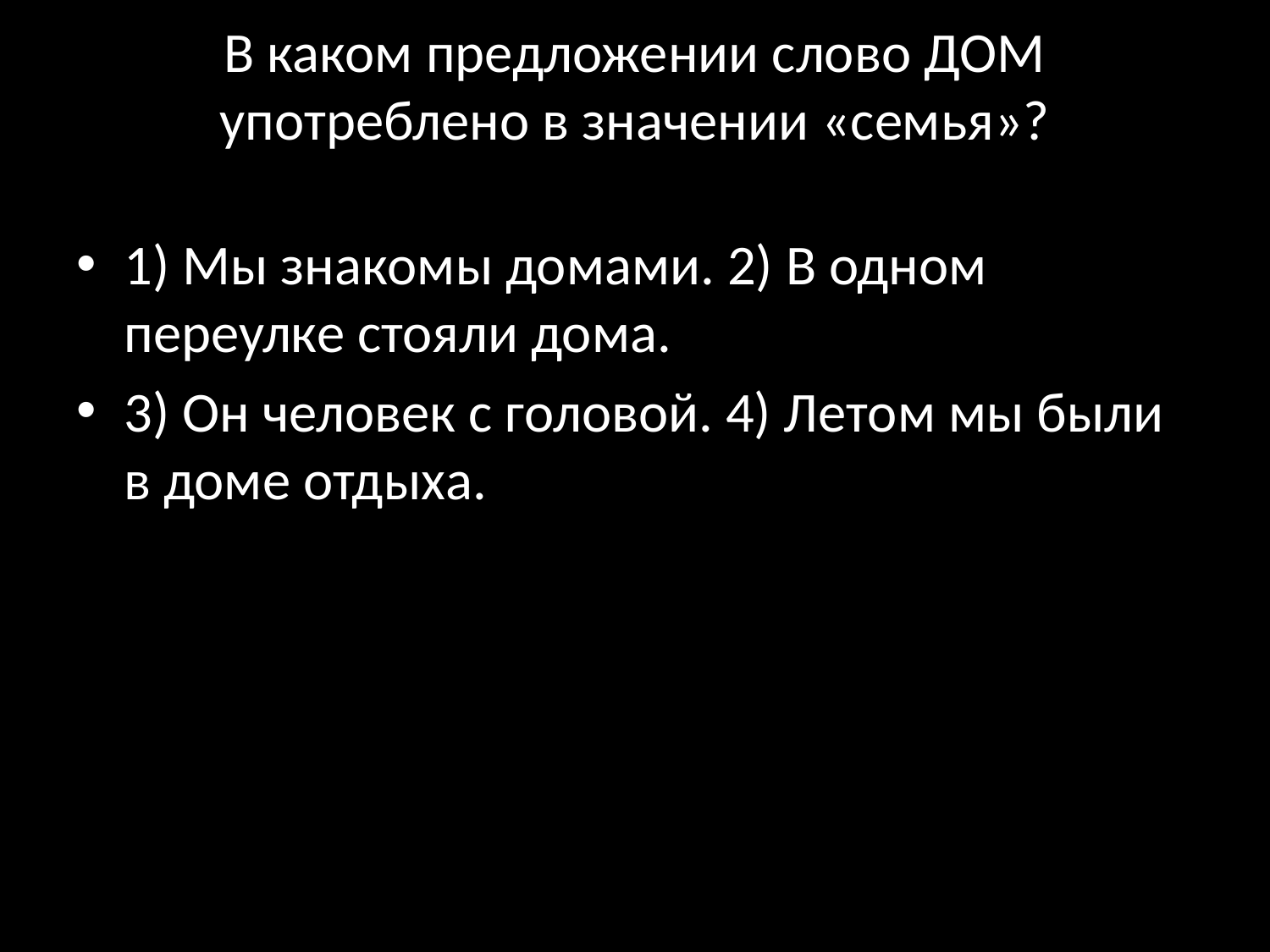

# В каком предложении слово ДОМ употреблено в значении «семья»?
1) Мы знакомы домами. 2) В одном переулке стояли дома.
3) Он человек с головой. 4) Летом мы были в доме отдыха.